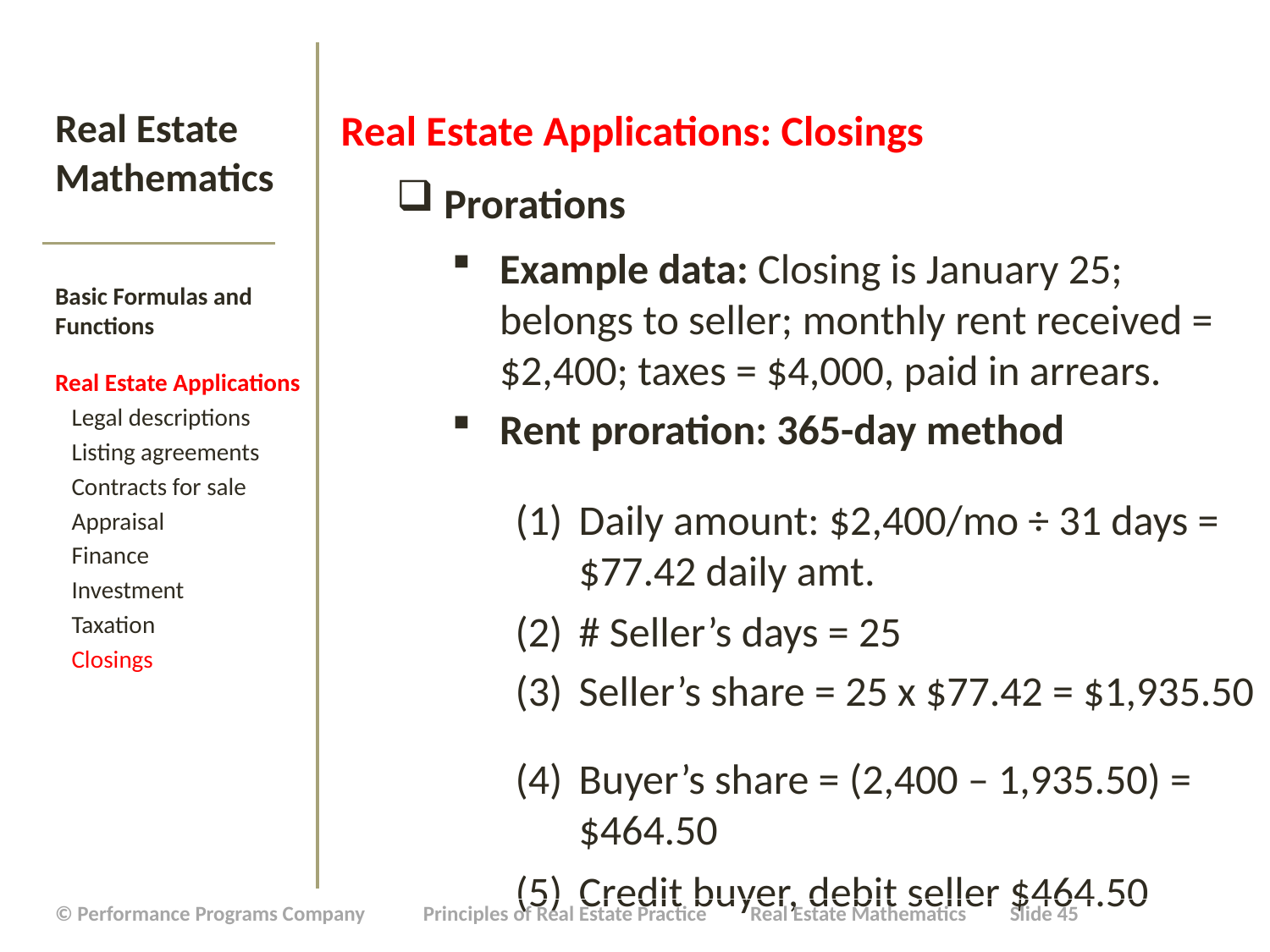

Real Estate Applications: Closings

Prorations
Example data: Closing is January 25; belongs to seller; monthly rent received = $2,400; taxes = $4,000, paid in arrears.
Rent proration: 365-day method

Daily amount: $2,400/mo ÷ 31 days = $77.42 daily amt.
# Seller’s days = 25
Seller’s share = 25 x $77.42 = $1,935.50

Buyer’s share = (2,400 – 1,935.50) = $464.50
Credit buyer, debit seller $464.50

# Real Estate Mathematics

Basic Formulas and Functions

Real Estate Applications
   Legal descriptions
   Listing agreements
   Contracts for sale
   Appraisal
   Finance
   Investment
   Taxation
   Closings

| © Performance Programs Company Principles of Real Estate Practice Real Estate Mathematics Slide 45 |
| --- |